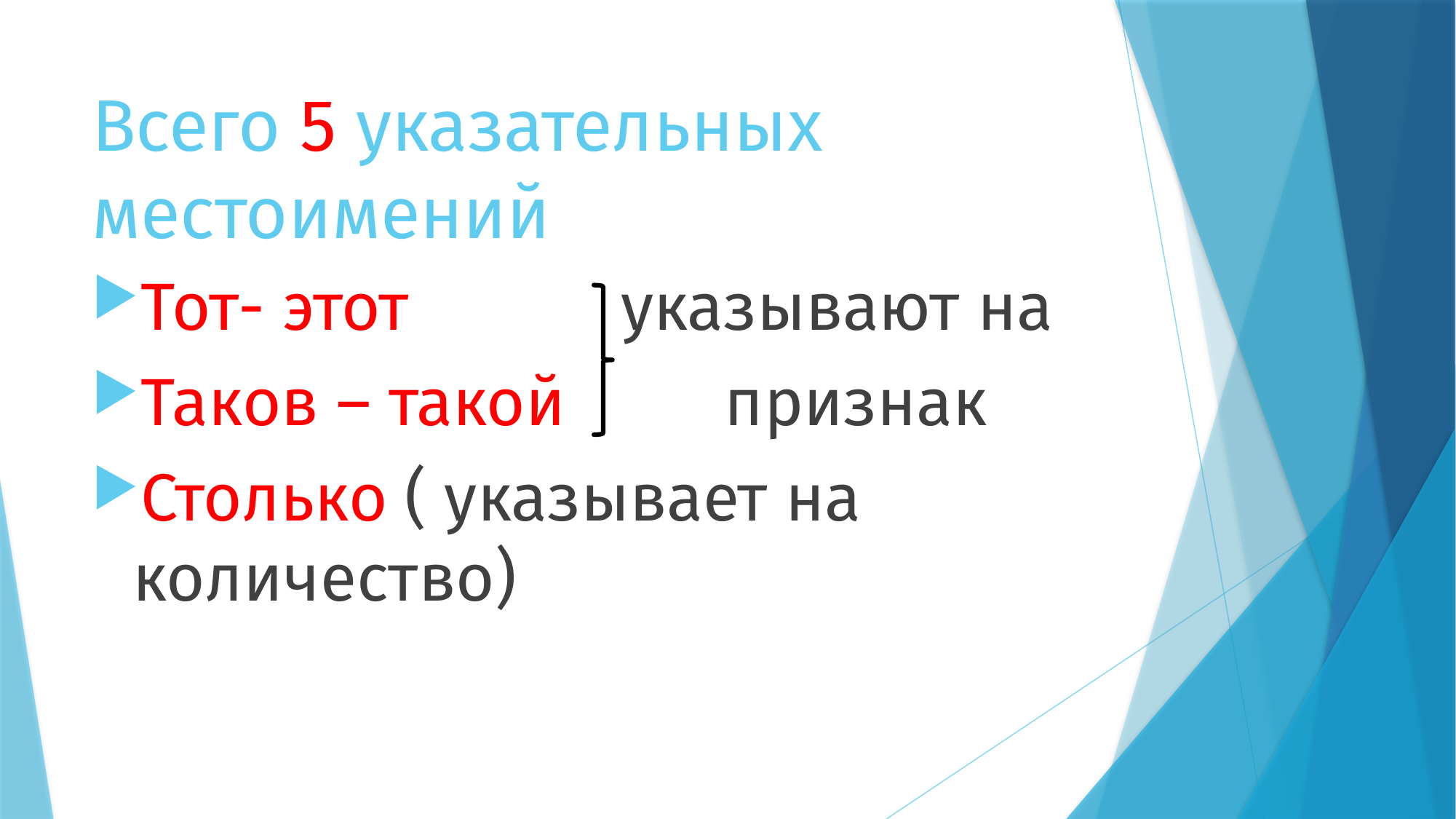

# Всего 5 указательных местоимений
Тот- этот            указывают на
Таков – такой         признак
Столько ( указывает на количество)